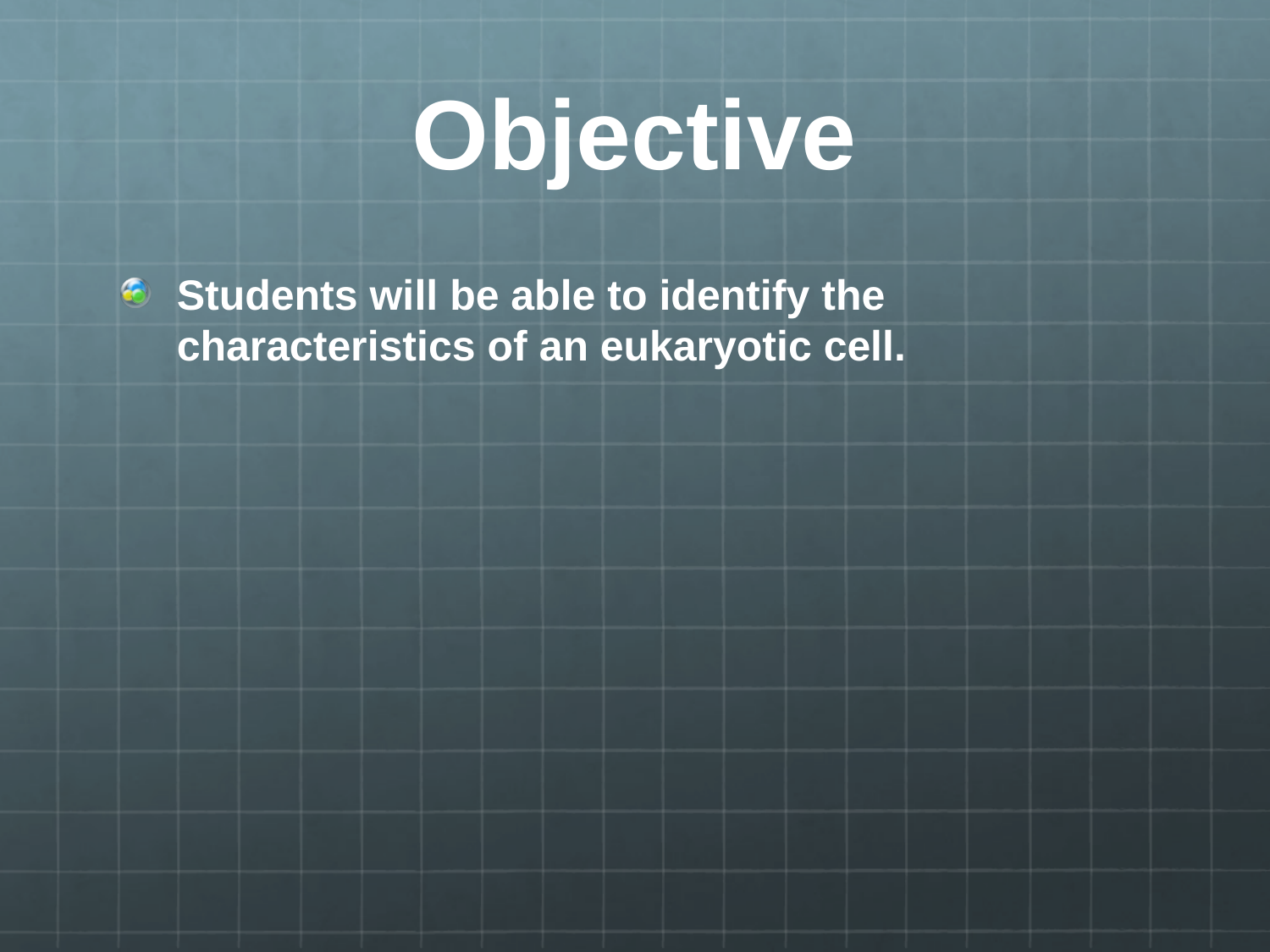

# Objective
Students will be able to identify the characteristics of an eukaryotic cell.